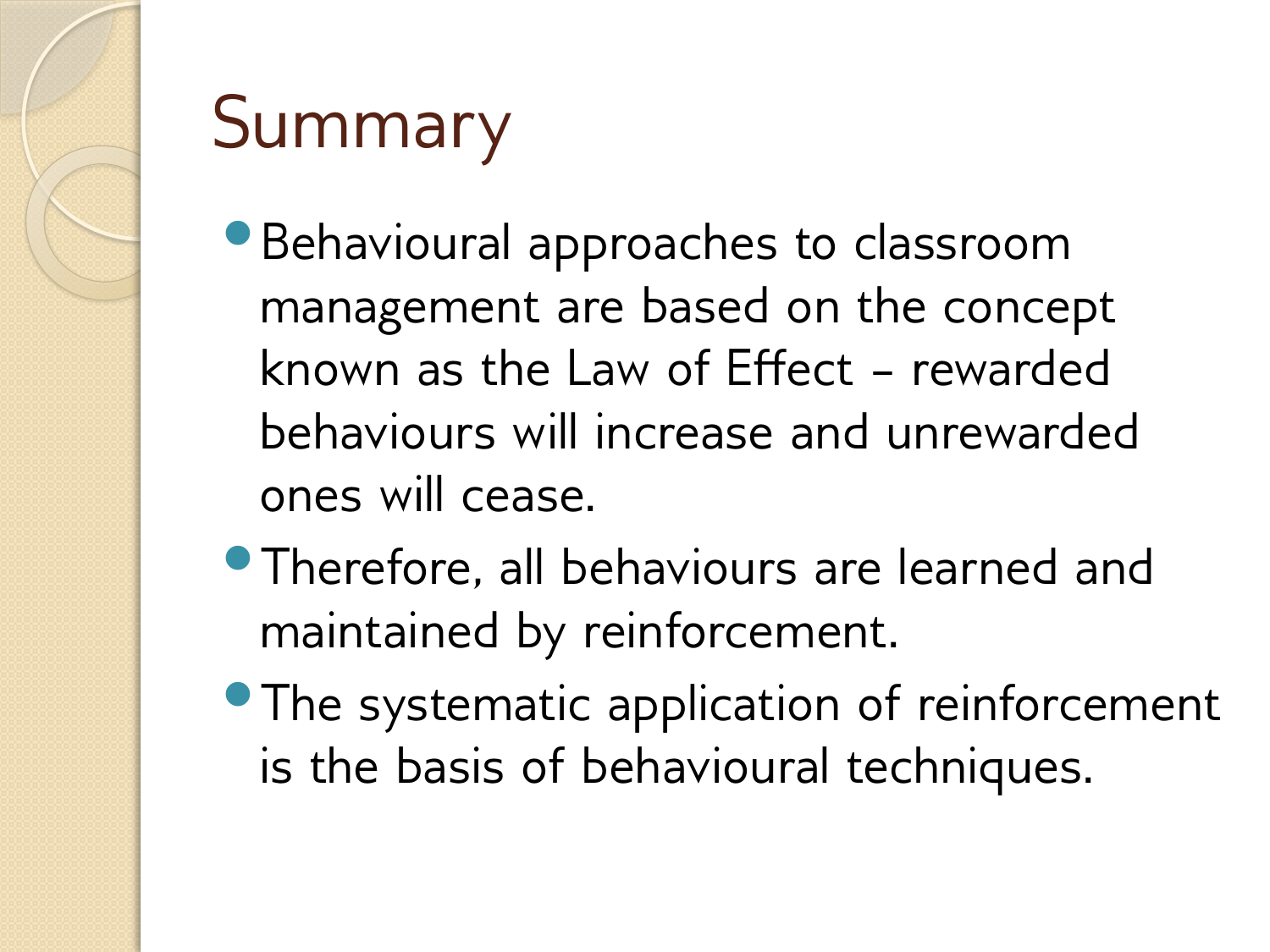

# Summary
Behavioural approaches to classroom management are based on the concept known as the Law of Effect – rewarded behaviours will increase and unrewarded ones will cease.
Therefore, all behaviours are learned and maintained by reinforcement.
The systematic application of reinforcement is the basis of behavioural techniques.